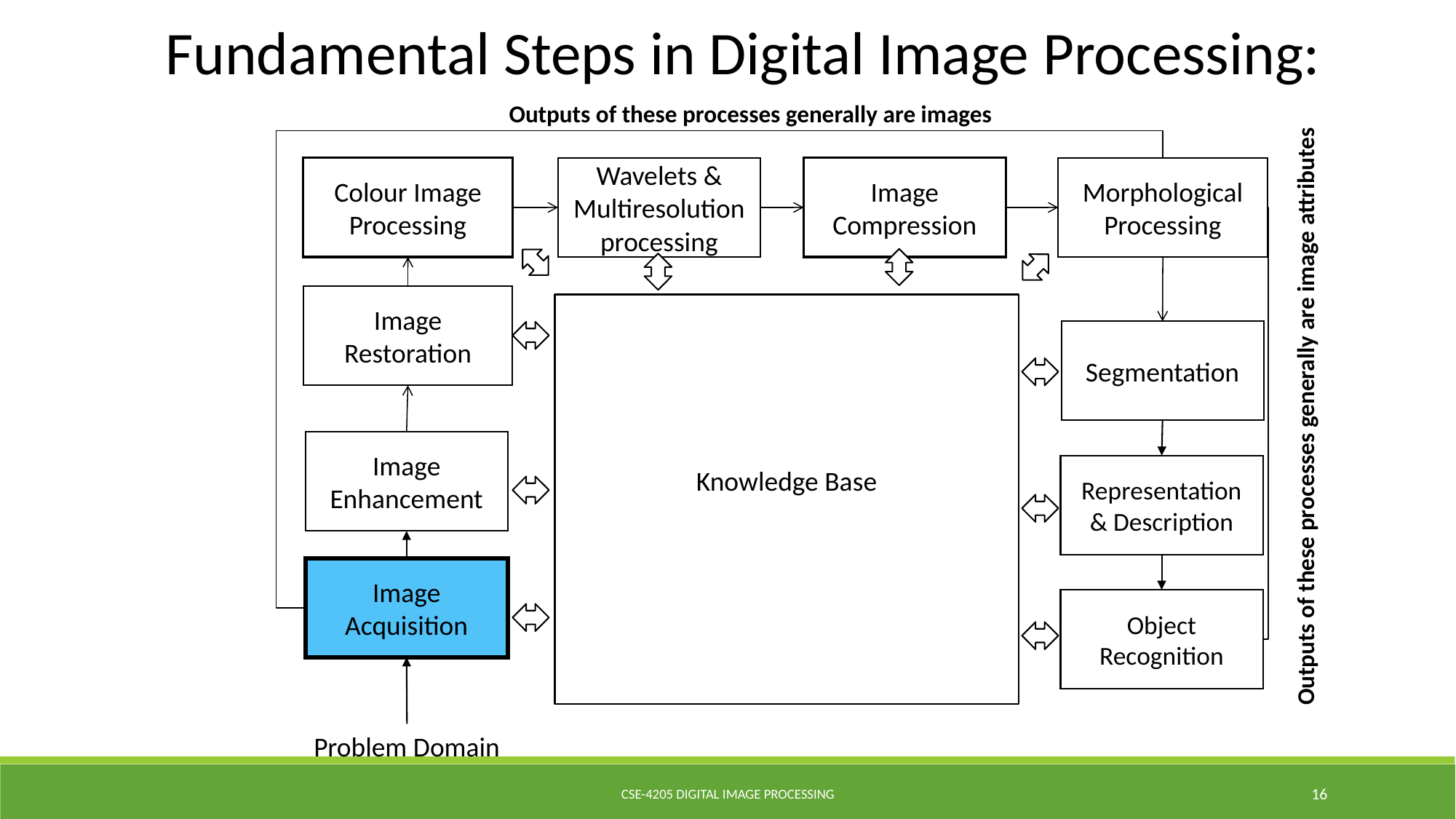

Fundamental Steps in Digital Image Processing:
Outputs of these processes generally are images
Colour Image Processing
Wavelets & Multiresolution processing
Image Compression
Morphological Processing

Image Restoration

Knowledge Base
Segmentation

Outputs of these processes generally are image attributes
Image Enhancement
Representation & Description

Image Acquisition
Object Recognition

Problem Domain
CSE-4205 Digital Image Processing
16